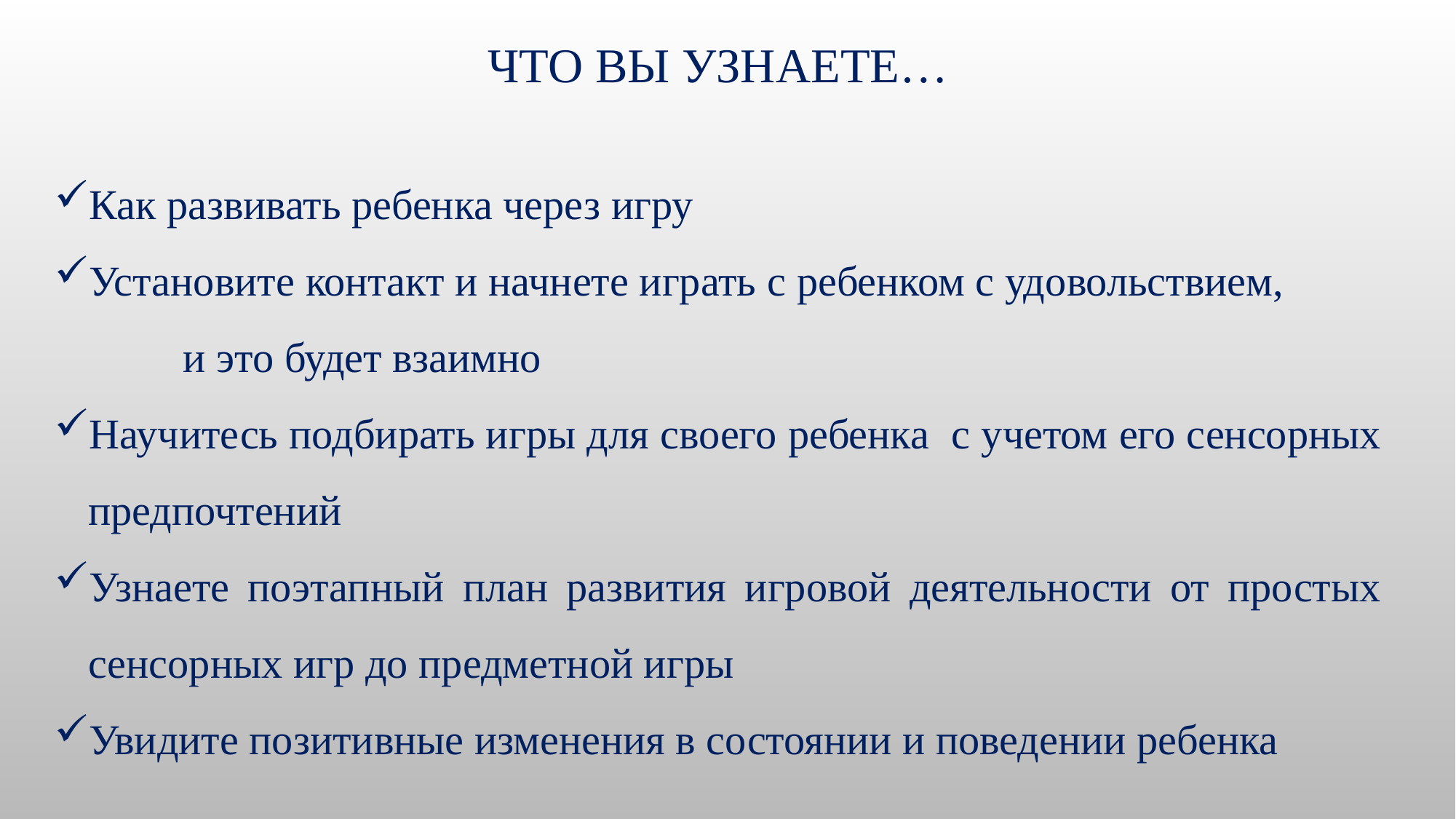

# ЧТО ВЫ УЗНАЕТЕ…
Как развивать ребенка через игру
Установите контакт и начнете играть с ребенком с удовольствием,                   и это будет взаимно
Научитесь подбирать игры для своего ребенка  с учетом его сенсорных предпочтений
Узнаете поэтапный план развития игровой деятельности от простых сенсорных игр до предметной игры
Увидите позитивные изменения в состоянии и поведении ребенка